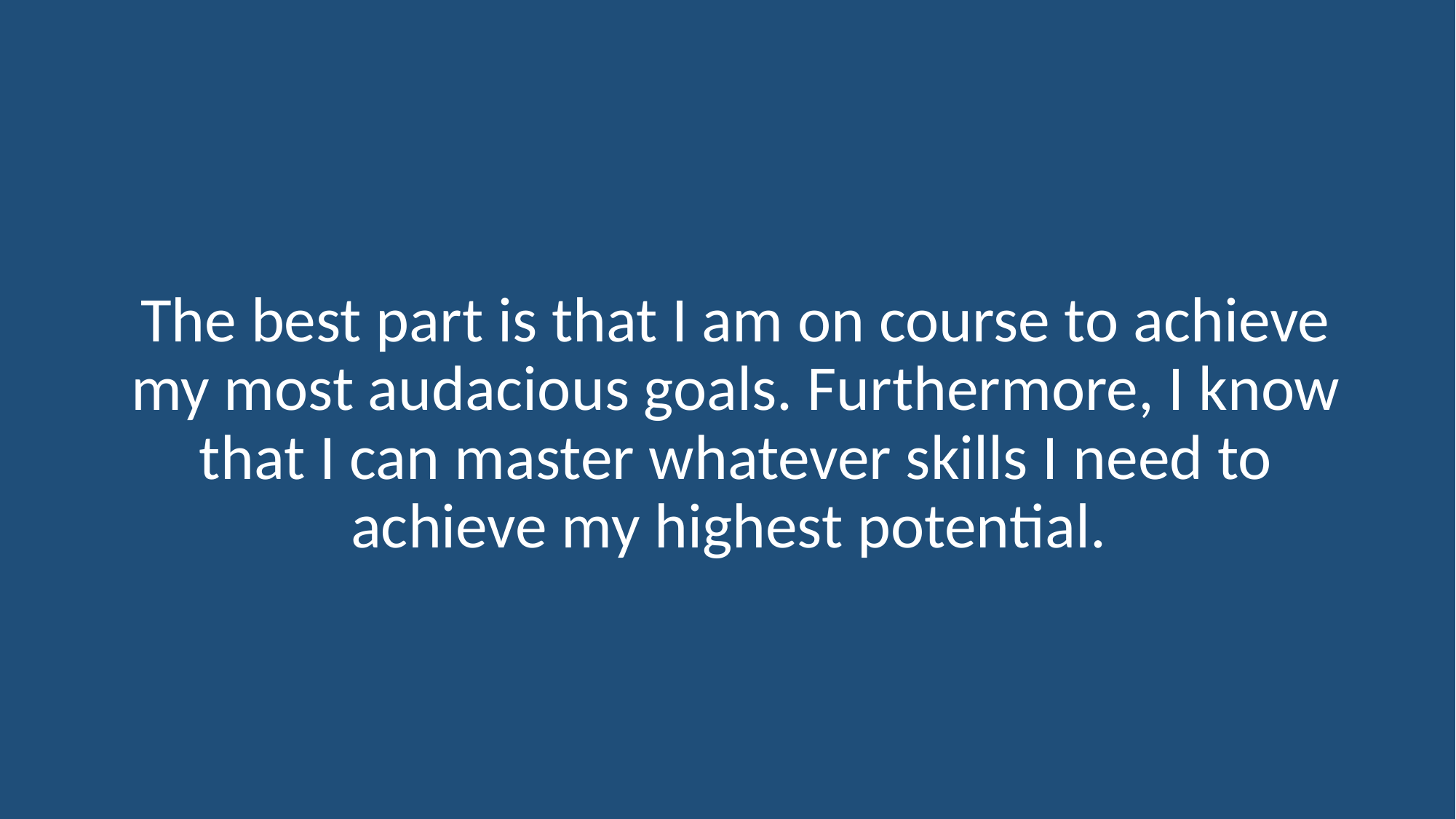

The best part is that I am on course to achieve my most audacious goals. Furthermore, I know that I can master whatever skills I need to achieve my highest potential.